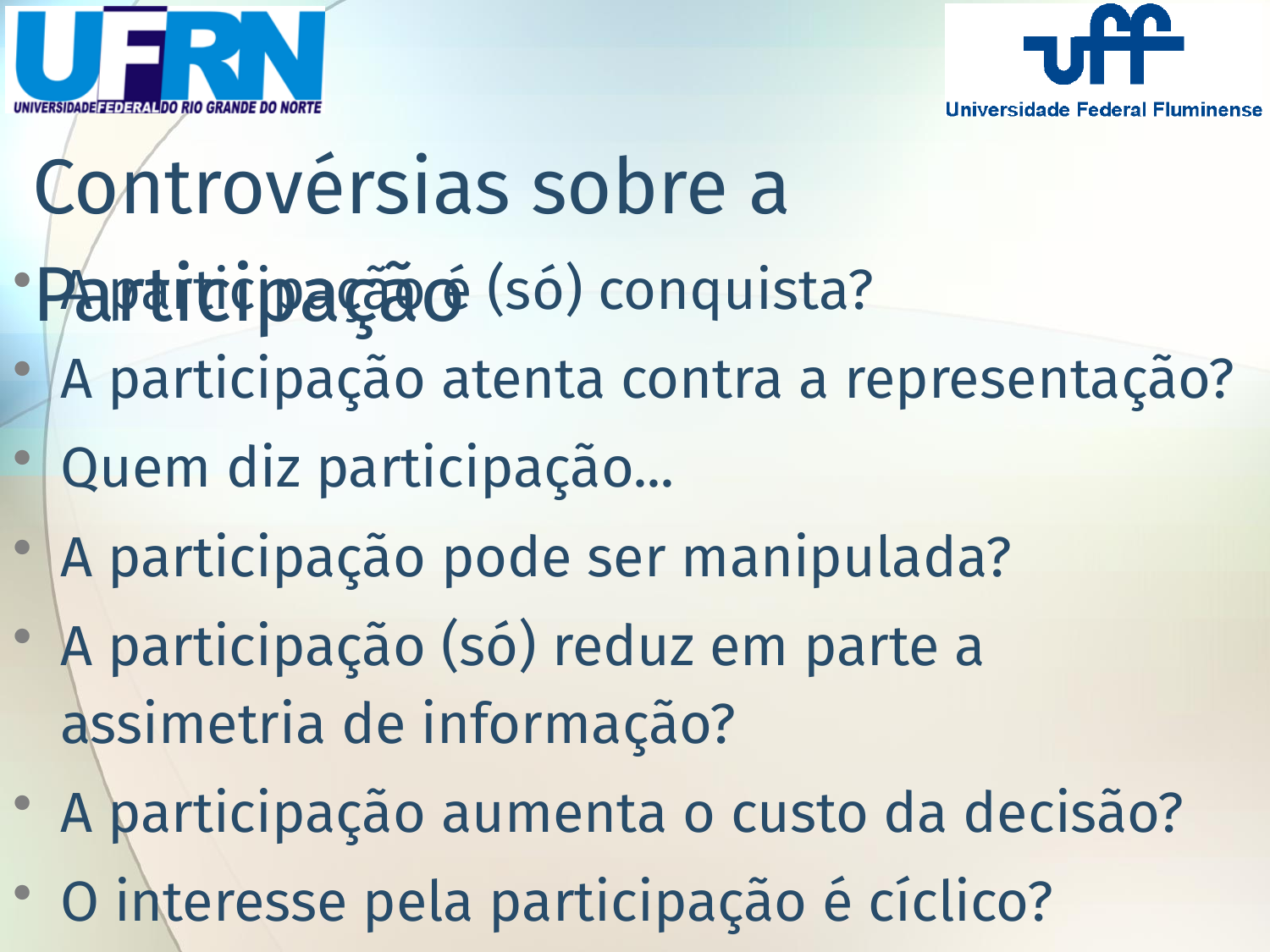

Controvérsias sobre a Participação
A participação é (só) conquista?
A participação atenta contra a representação?
Quem diz participação...
A participação pode ser manipulada?
A participação (só) reduz em parte a assimetria de informação?
A participação aumenta o custo da decisão?
O interesse pela participação é cíclico?